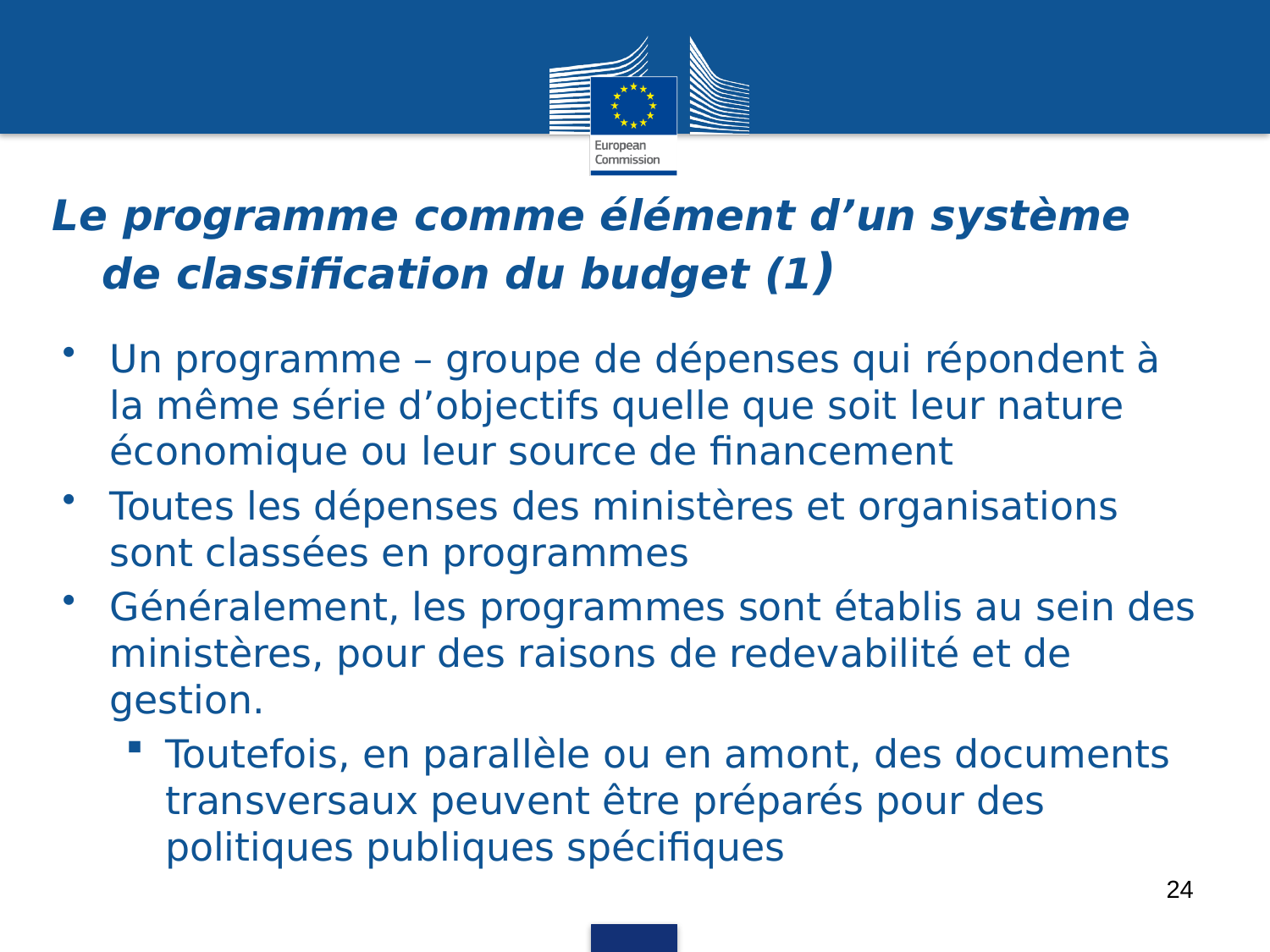

# Le programme comme élément d’un système de classification du budget (1)
Un programme – groupe de dépenses qui répondent à la même série d’objectifs quelle que soit leur nature économique ou leur source de financement
Toutes les dépenses des ministères et organisations sont classées en programmes
Généralement, les programmes sont établis au sein des ministères, pour des raisons de redevabilité et de gestion.
Toutefois, en parallèle ou en amont, des documents transversaux peuvent être préparés pour des politiques publiques spécifiques

24